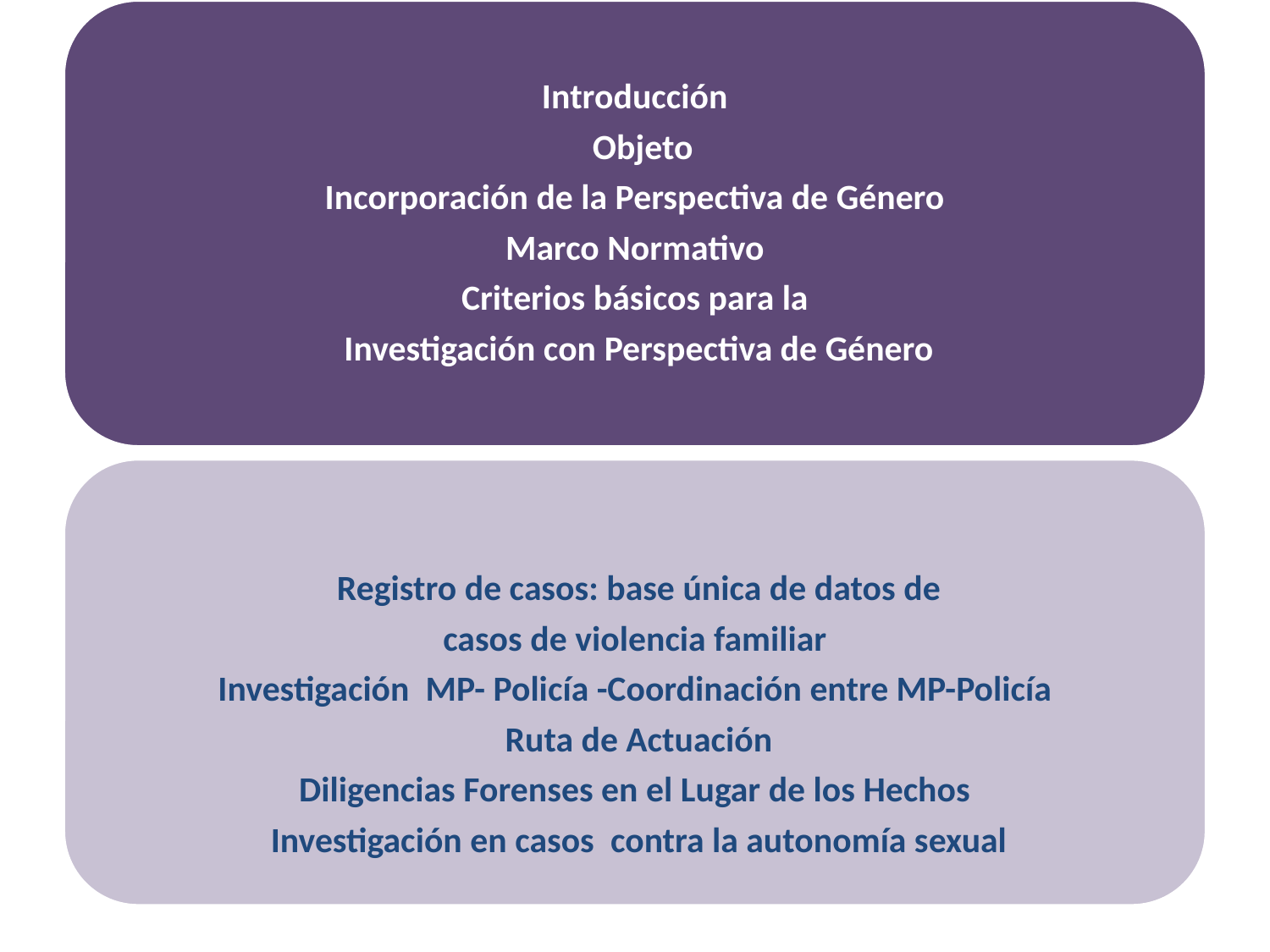

Introducción
  Objeto
Incorporación de la Perspectiva de Género
Marco Normativo
Criterios básicos para la
 Investigación con Perspectiva de Género

  Registro de casos: base única de datos de
casos de violencia familiar
Investigación  MP- Policía -Coordinación entre MP-Policía
 Ruta de Actuación
Diligencias Forenses en el Lugar de los Hechos
 Investigación en casos  contra la autonomía sexual
#